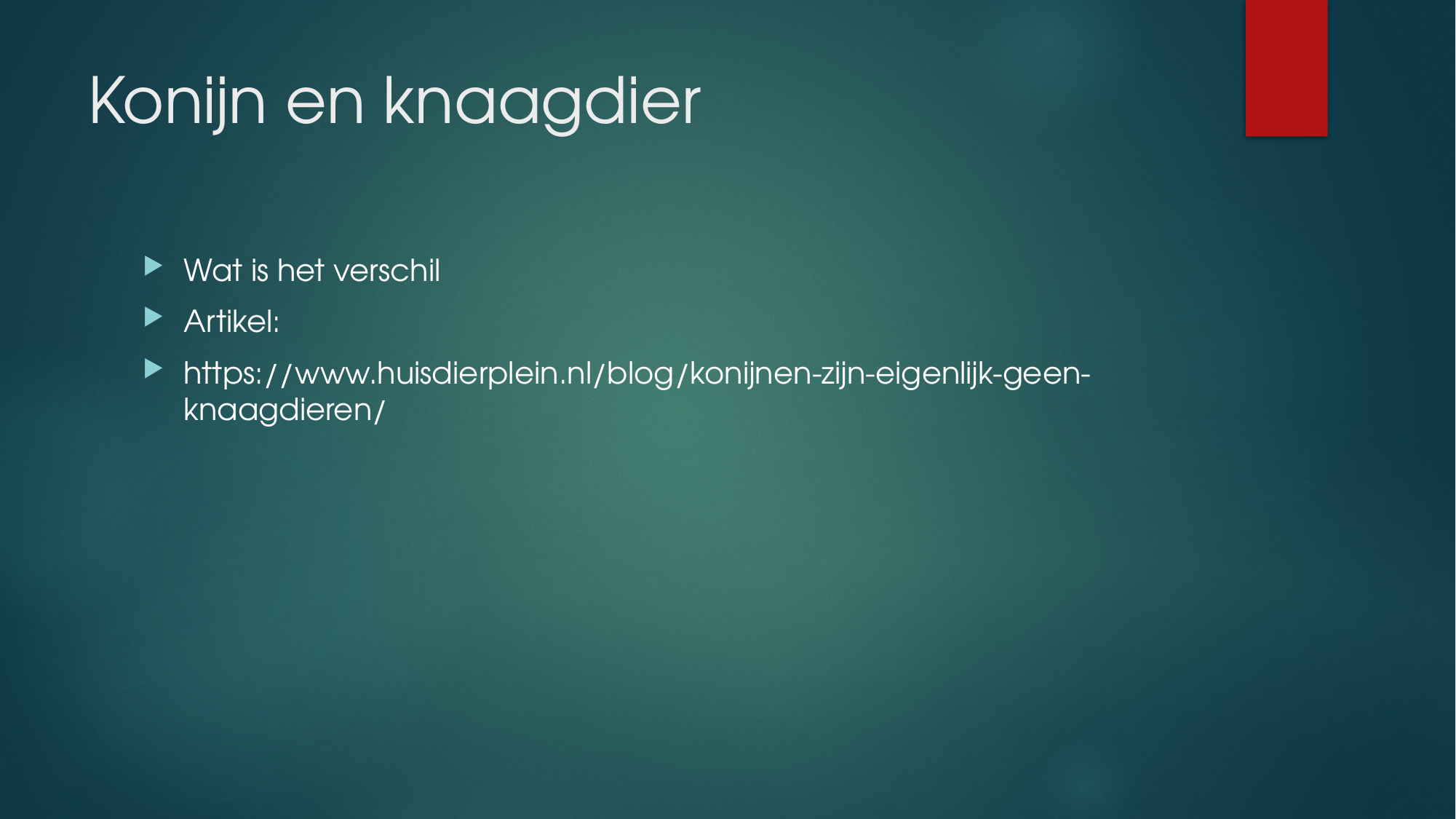

# Konijn en knaagdier
Wat is het verschil
Artikel:
https://www.huisdierplein.nl/blog/konijnen-zijn-eigenlijk-geen-knaagdieren/